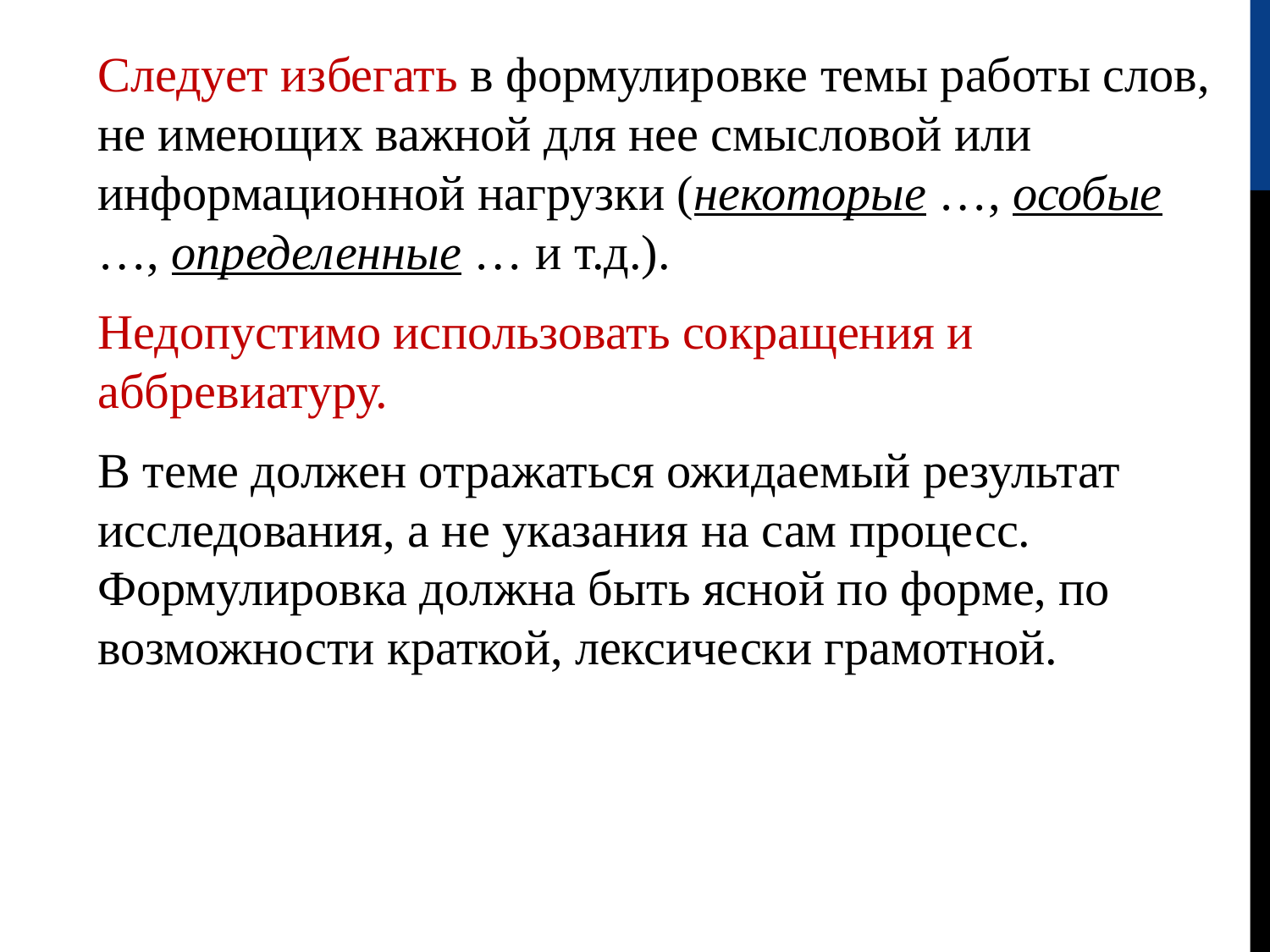

Следует избегать в формулировке темы работы слов, не имеющих важной для нее смысловой или информационной нагрузки (некоторые …, особые …, определенные … и т.д.).
Недопустимо использовать сокращения и аббревиатуру.
В теме должен отражаться ожидаемый результат исследования, а не указания на сам процесс. Формулировка должна быть ясной по форме, по возможности краткой, лексически грамотной.